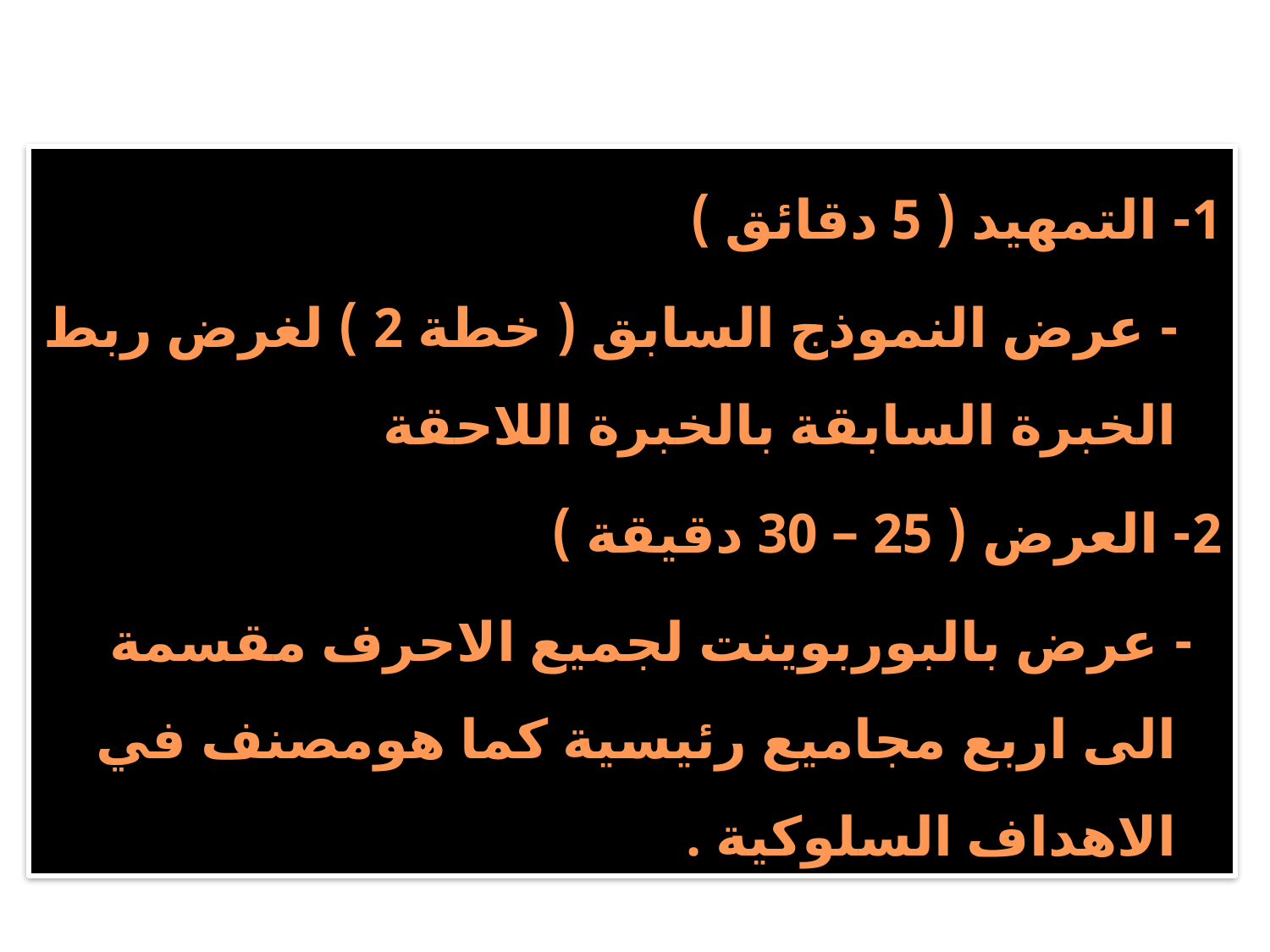

#
1- التمهيد ( 5 دقائق )
   - عرض النموذج السابق ( خطة 2 ) لغرض ربط الخبرة السابقة بالخبرة اللاحقة
2- العرض ( 25 – 30 دقيقة )
  - عرض بالبوربوينت لجميع الاحرف مقسمة الى اربع مجاميع رئيسية كما هومصنف في الاهداف السلوكية .